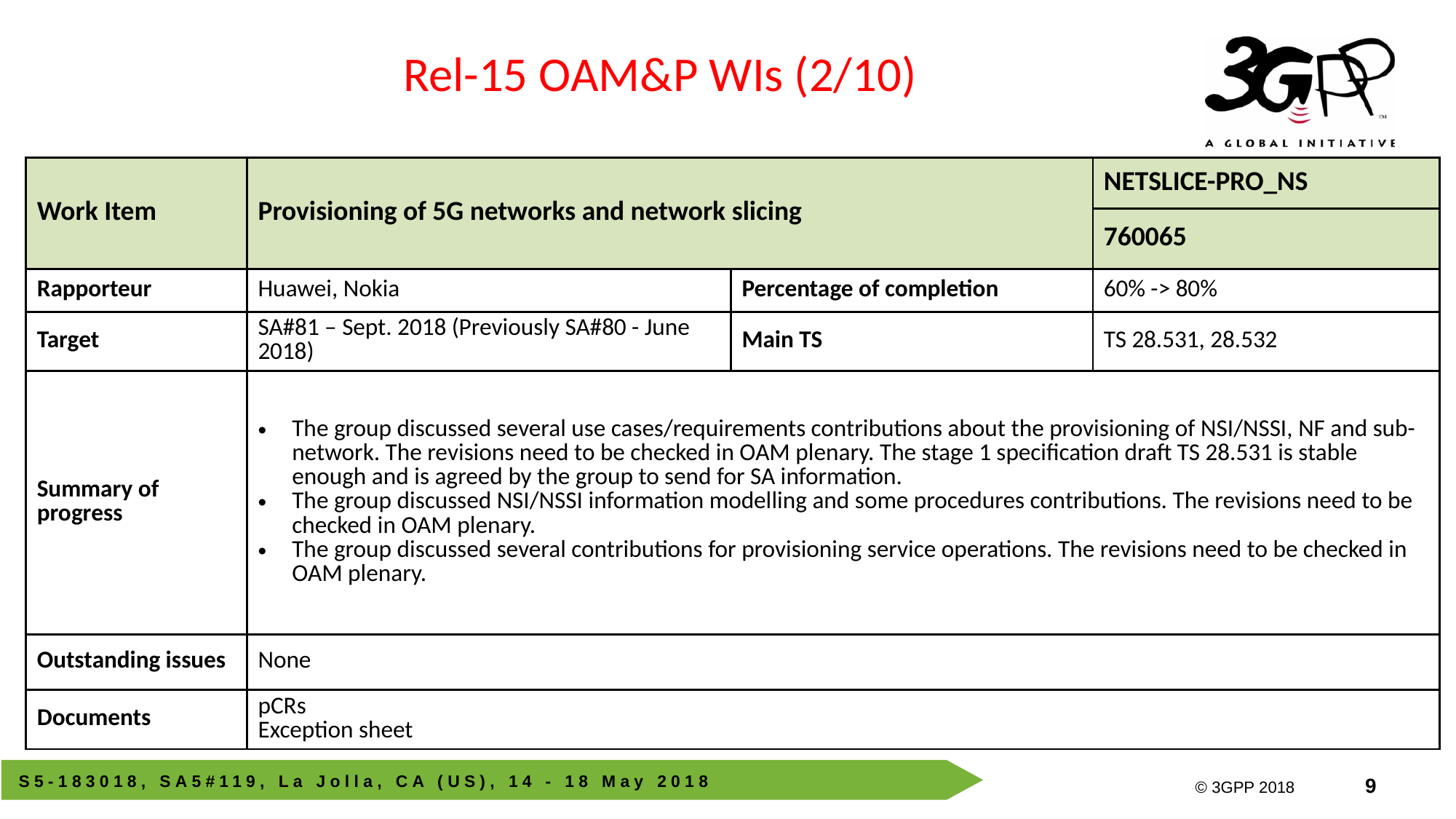

Rel-15 OAM&P WIs (2/10)
| Work Item | Provisioning of 5G networks and network slicing |  | NETSLICE-PRO\_NS |
| --- | --- | --- | --- |
|  |  |  | 760065 |
| Rapporteur | Huawei, Nokia | Percentage of completion | 60% -> 80% |
| Target | SA#81 – Sept. 2018 (Previously SA#80 - June 2018) | Main TS | TS 28.531, 28.532 |
| Summary of progress | The group discussed several use cases/requirements contributions about the provisioning of NSI/NSSI, NF and sub-network. The revisions need to be checked in OAM plenary. The stage 1 specification draft TS 28.531 is stable enough and is agreed by the group to send for SA information. The group discussed NSI/NSSI information modelling and some procedures contributions. The revisions need to be checked in OAM plenary. The group discussed several contributions for provisioning service operations. The revisions need to be checked in OAM plenary. |  |  |
| Outstanding issues | None |  |  |
| Documents | pCRs Exception sheet |  |  |